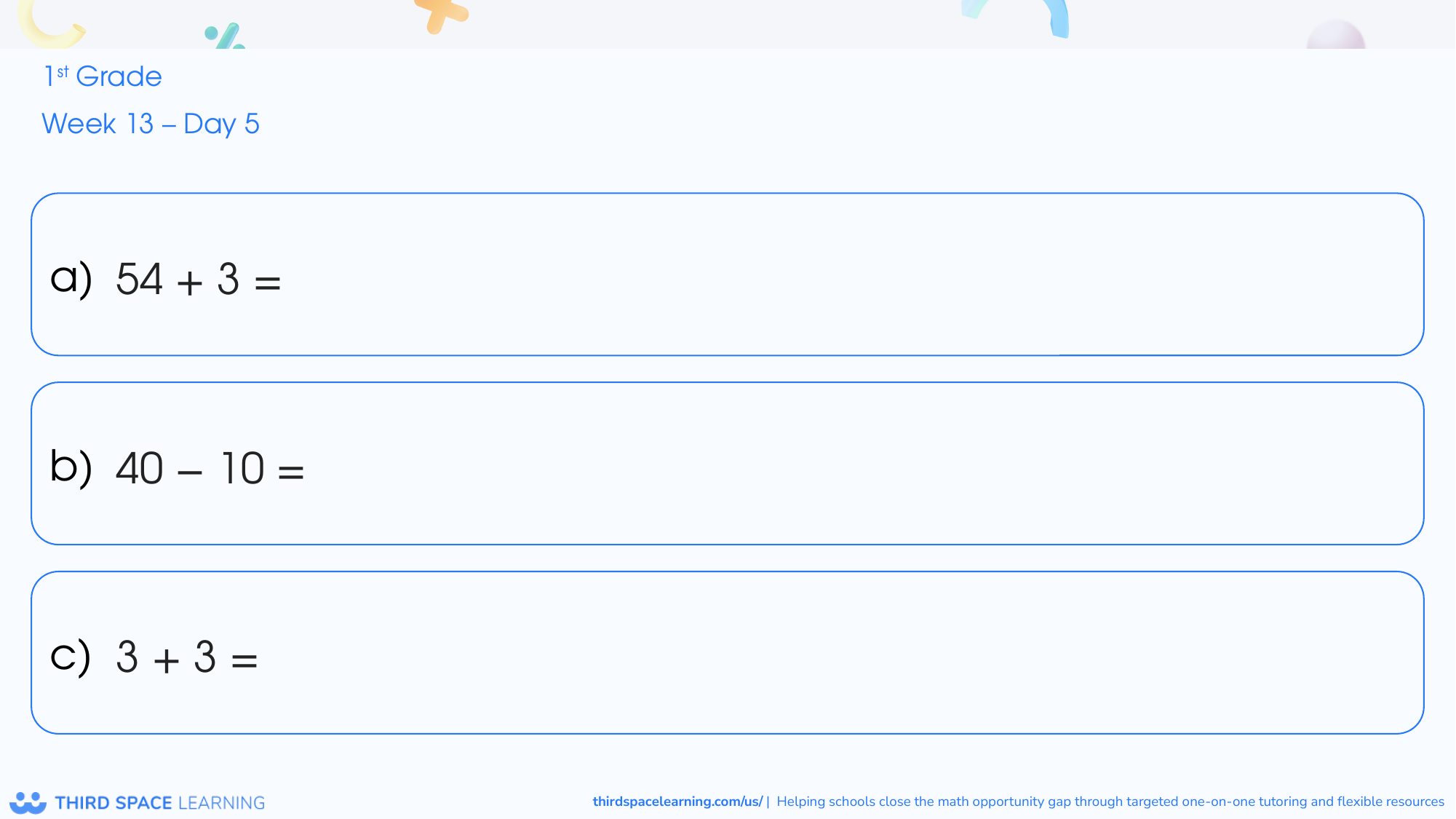

1st Grade
Week 13 – Day 5
54 + 3 =
40 − 10 =
3 + 3 =